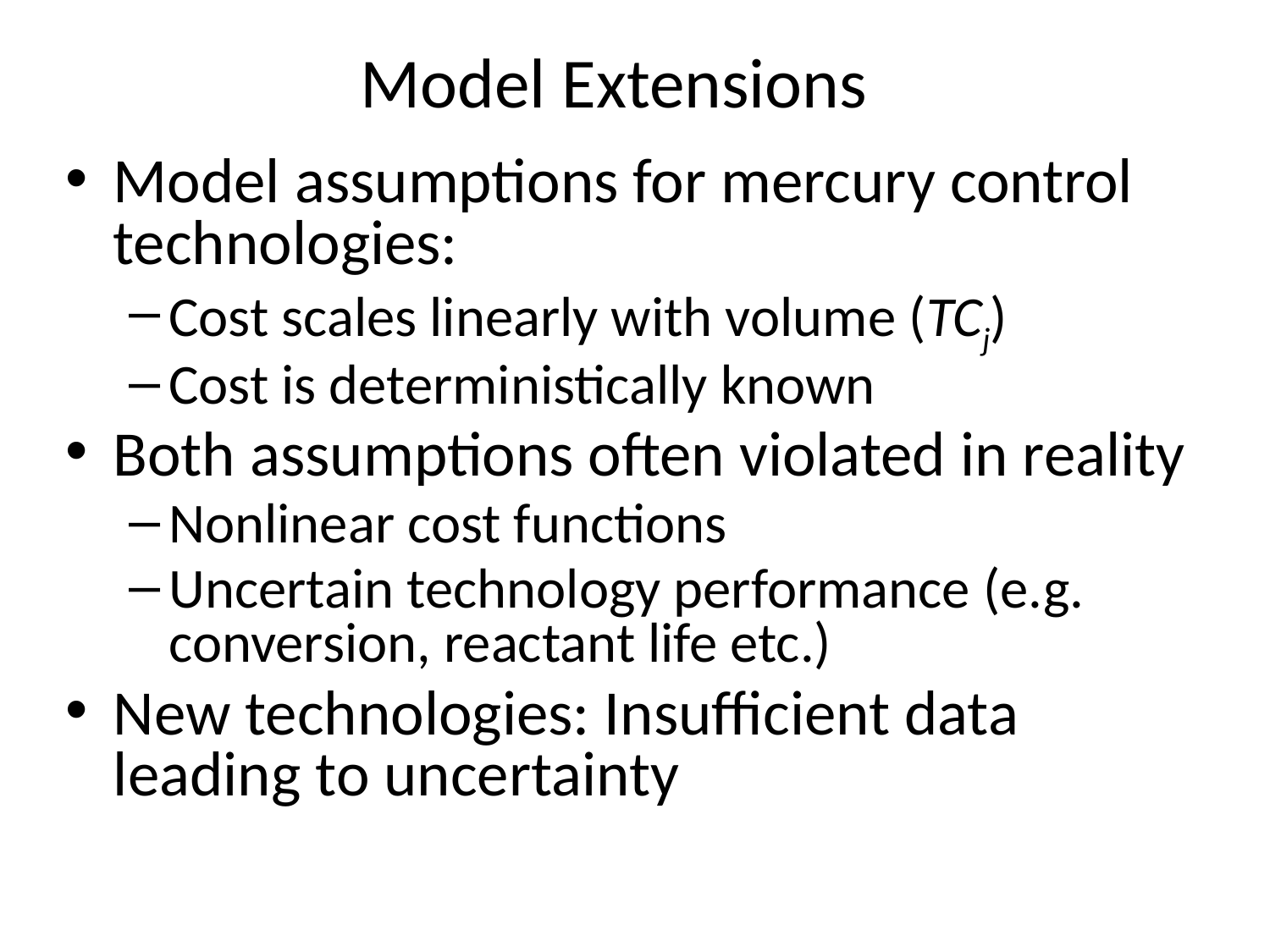

# Model Extensions
Model assumptions for mercury control technologies:
Cost scales linearly with volume (TCj)
Cost is deterministically known
Both assumptions often violated in reality
Nonlinear cost functions
Uncertain technology performance (e.g. conversion, reactant life etc.)
New technologies: Insufficient data leading to uncertainty